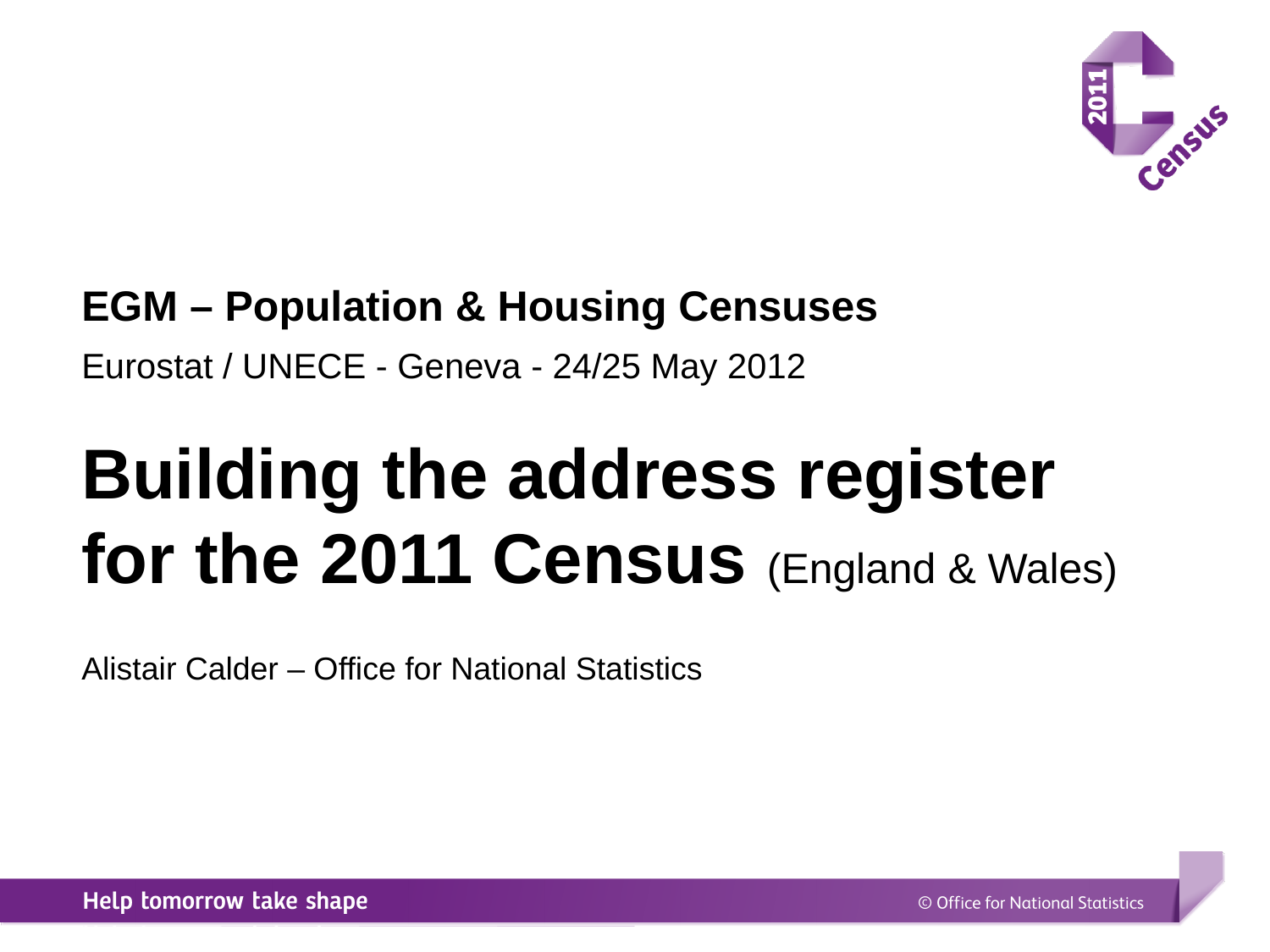

EGM – Population & Housing Censuses
Eurostat / UNECE - Geneva - 24/25 May 2012
Building the address register for the 2011 Census (England & Wales)

Alistair Calder – Office for National Statistics